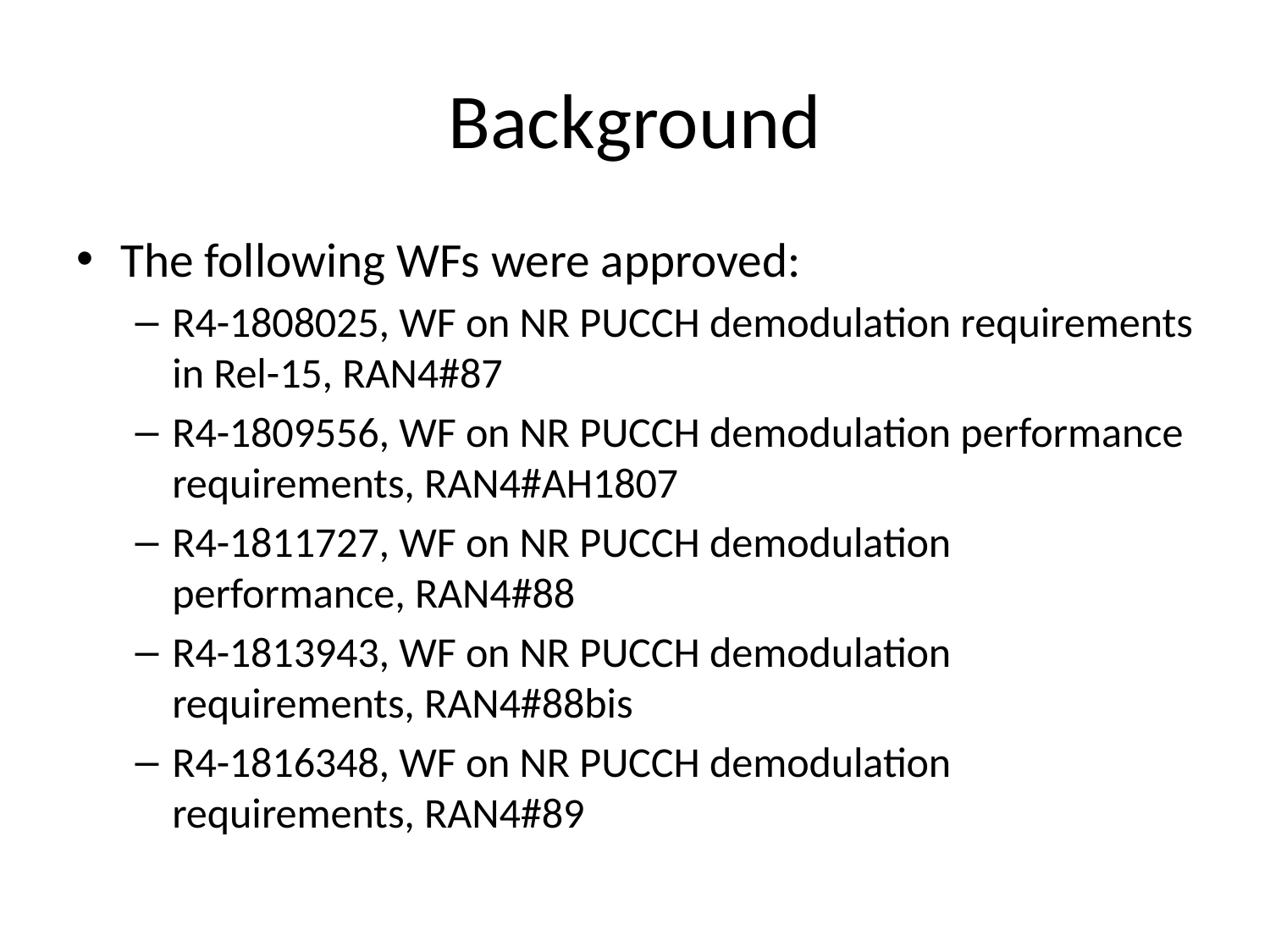

# Background
The following WFs were approved:
R4-1808025, WF on NR PUCCH demodulation requirements in Rel-15, RAN4#87
R4-1809556, WF on NR PUCCH demodulation performance requirements, RAN4#AH1807
R4-1811727, WF on NR PUCCH demodulation performance, RAN4#88
R4-1813943, WF on NR PUCCH demodulation requirements, RAN4#88bis
R4-1816348, WF on NR PUCCH demodulation requirements, RAN4#89